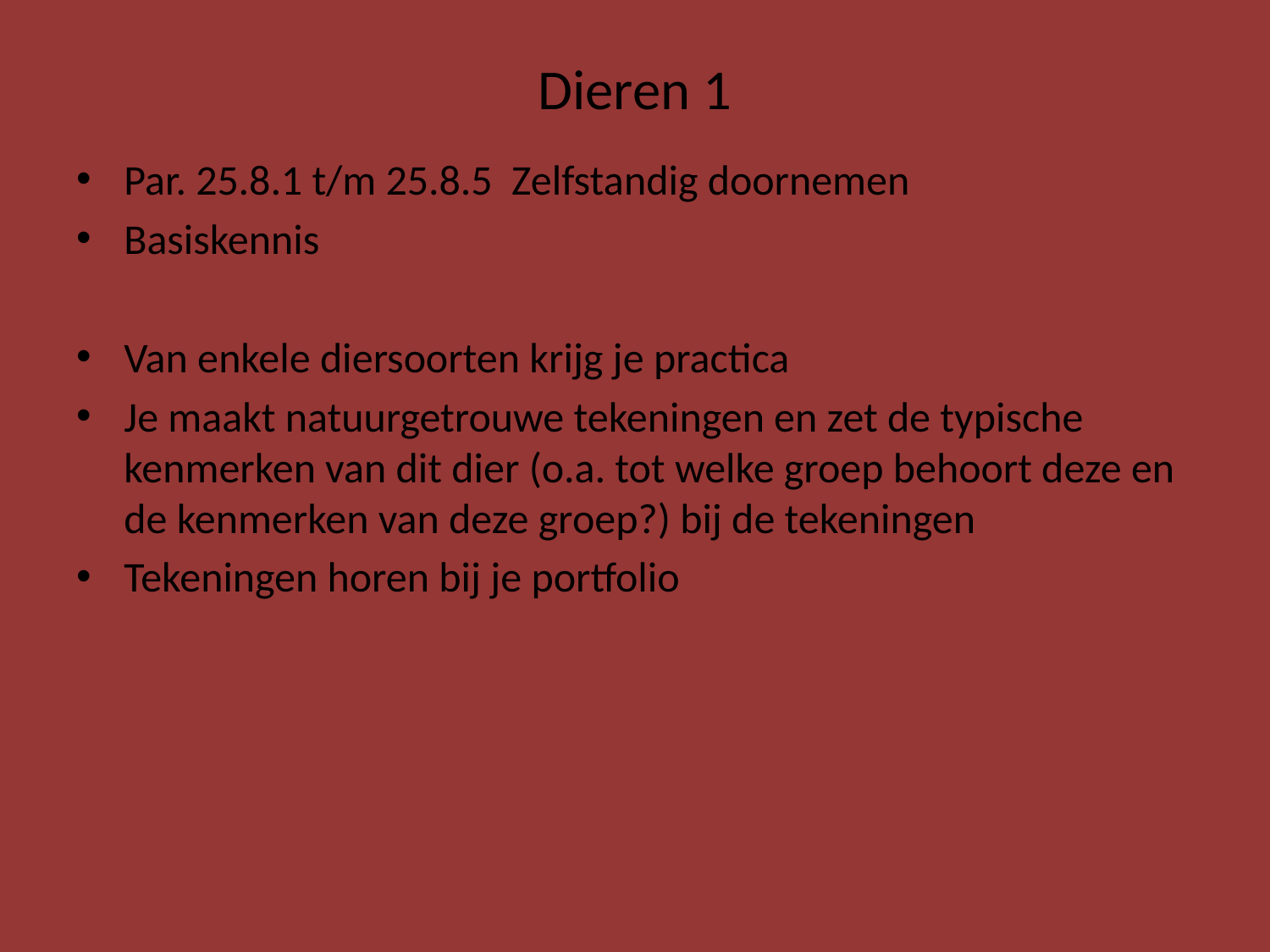

# Dieren 1
Par. 25.8.1 t/m 25.8.5  Zelfstandig doornemen
Basiskennis

Van enkele diersoorten krijg je practica
Je maakt natuurgetrouwe tekeningen en zet de typische kenmerken van dit dier (o.a. tot welke groep behoort deze en de kenmerken van deze groep?) bij de tekeningen
Tekeningen horen bij je portfolio